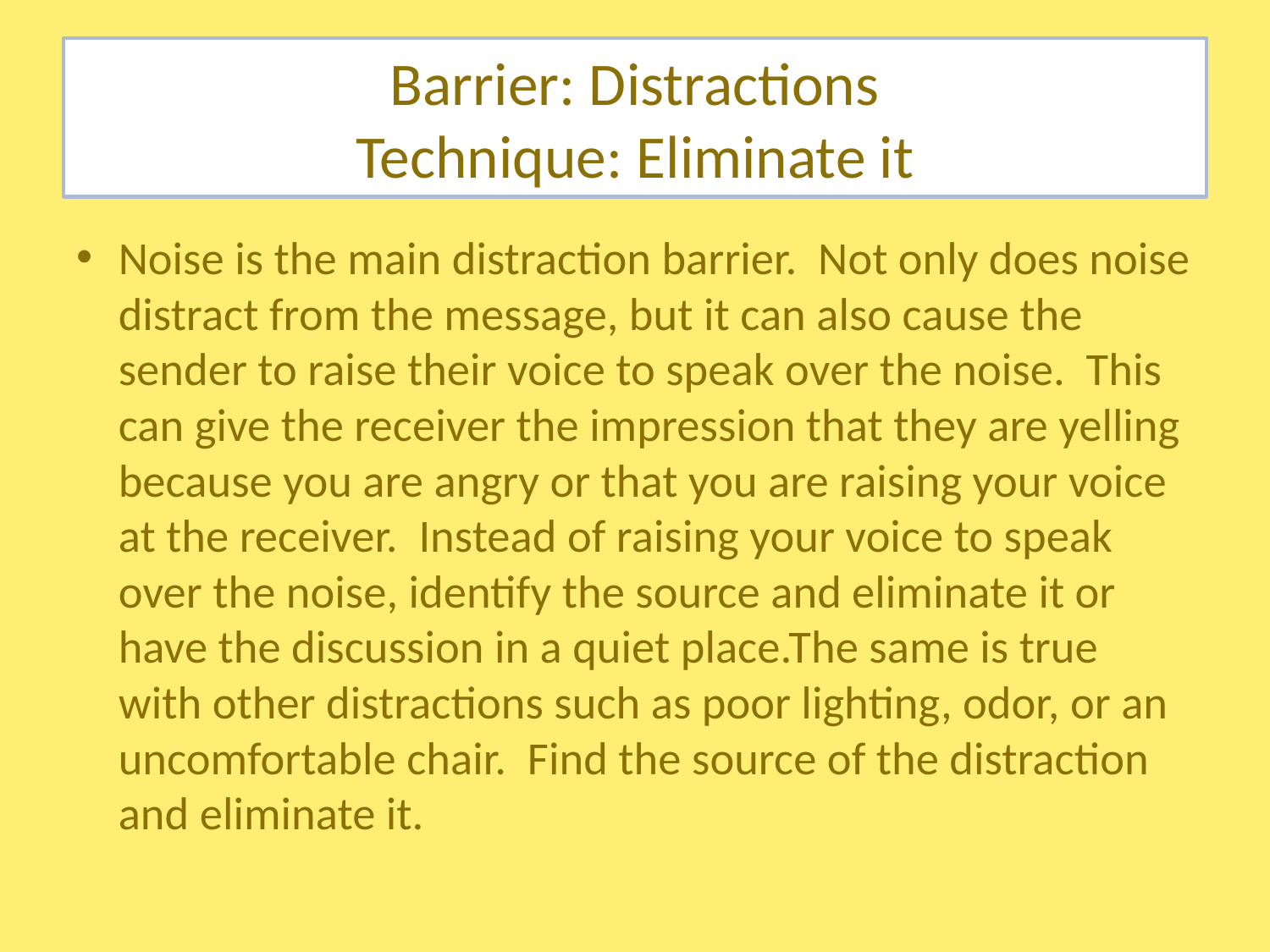

# Barrier: Distractions Technique: Eliminate it
Noise is the main distraction barrier.  Not only does noise distract from the message, but it can also cause the sender to raise their voice to speak over the noise.  This can give the receiver the impression that they are yelling because you are angry or that you are raising your voice at the receiver.  Instead of raising your voice to speak over the noise, identify the source and eliminate it or have the discussion in a quiet place.The same is true with other distractions such as poor lighting, odor, or an uncomfortable chair.  Find the source of the distraction and eliminate it.